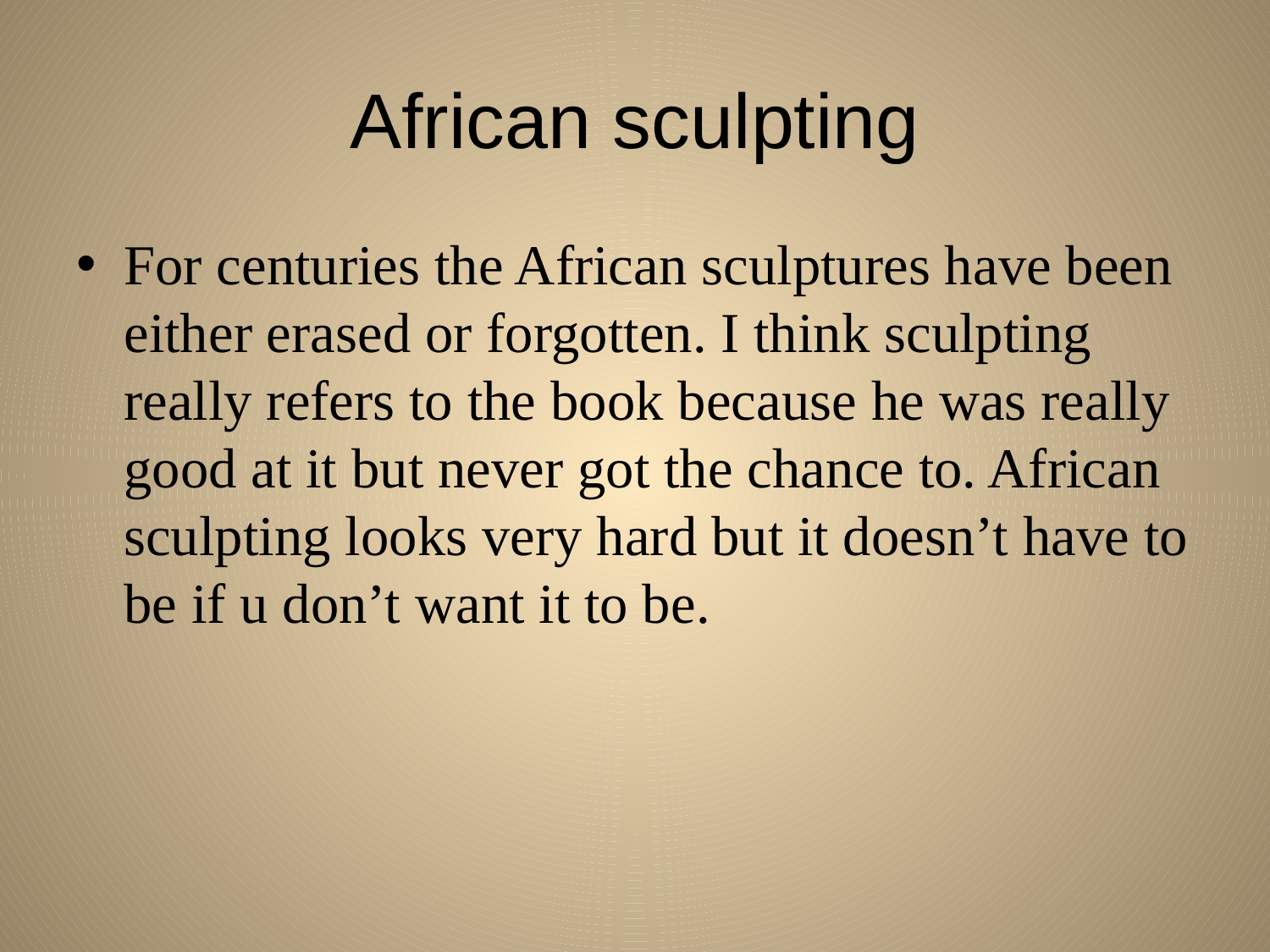

# African sculpting
For centuries the African sculptures have been either erased or forgotten. I think sculpting really refers to the book because he was really good at it but never got the chance to. African sculpting looks very hard but it doesn’t have to be if u don’t want it to be.